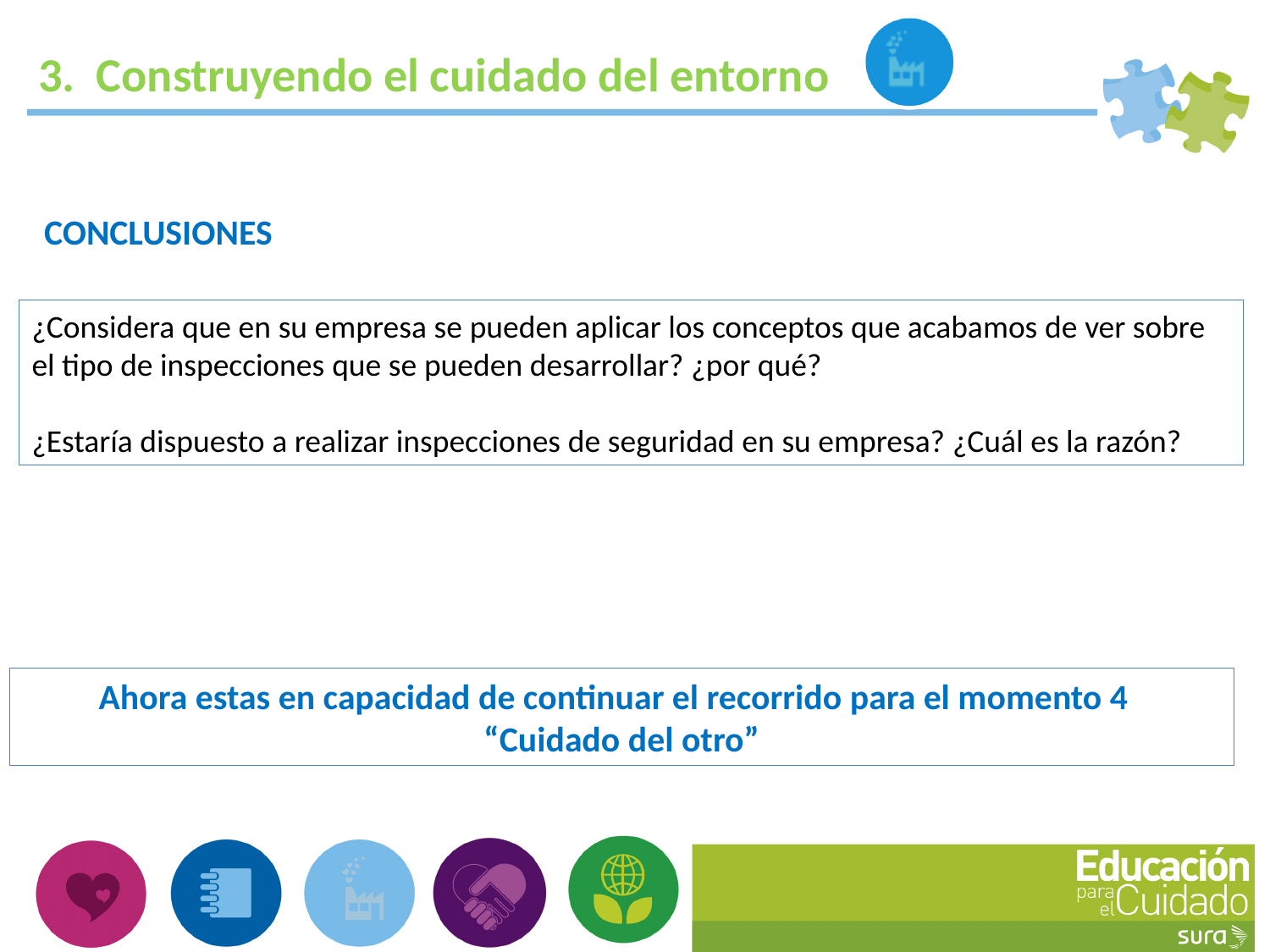

3.  Construyendo el cuidado del entorno

CONCLUSIONES

¿Considera que en su empresa se pueden aplicar los conceptos que acabamos de ver sobre el tipo de inspecciones que se pueden desarrollar? ¿por qué?

¿Estaría dispuesto a realizar inspecciones de seguridad en su empresa? ¿Cuál es la razón?
Ahora estas en capacidad de continuar el recorrido para el momento 4
“Cuidado del otro”